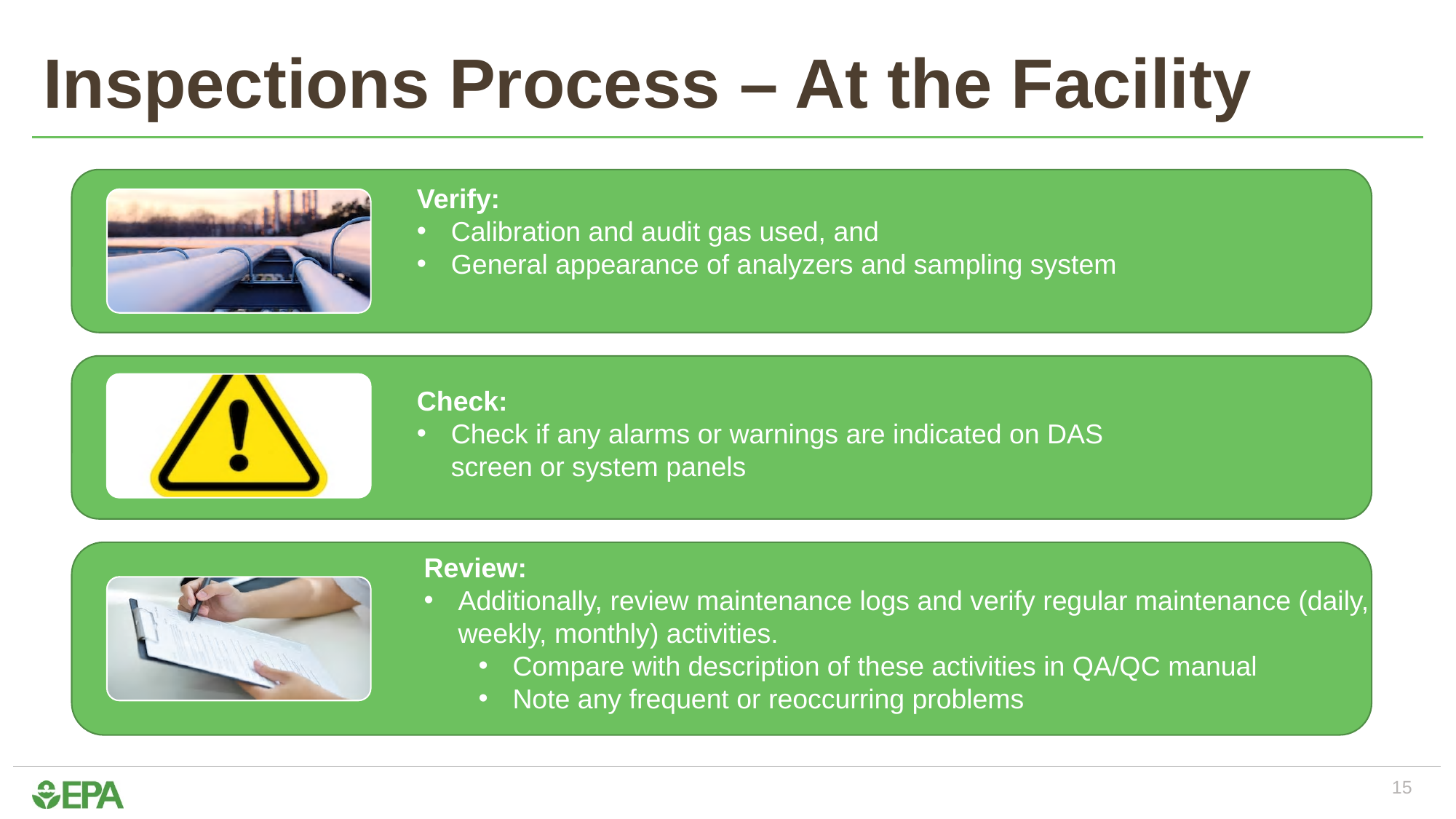

# Inspections Process – At the Facility

Verify:
Calibration and audit gas used, and
General appearance of analyzers and sampling system

Check:
Check if any alarms or warnings are indicated on DAS screen or system panels

Review:
Additionally, review maintenance logs and verify regular maintenance (daily, weekly, monthly) activities.
Compare with description of these activities in QA/QC manual
Note any frequent or reoccurring problems

15